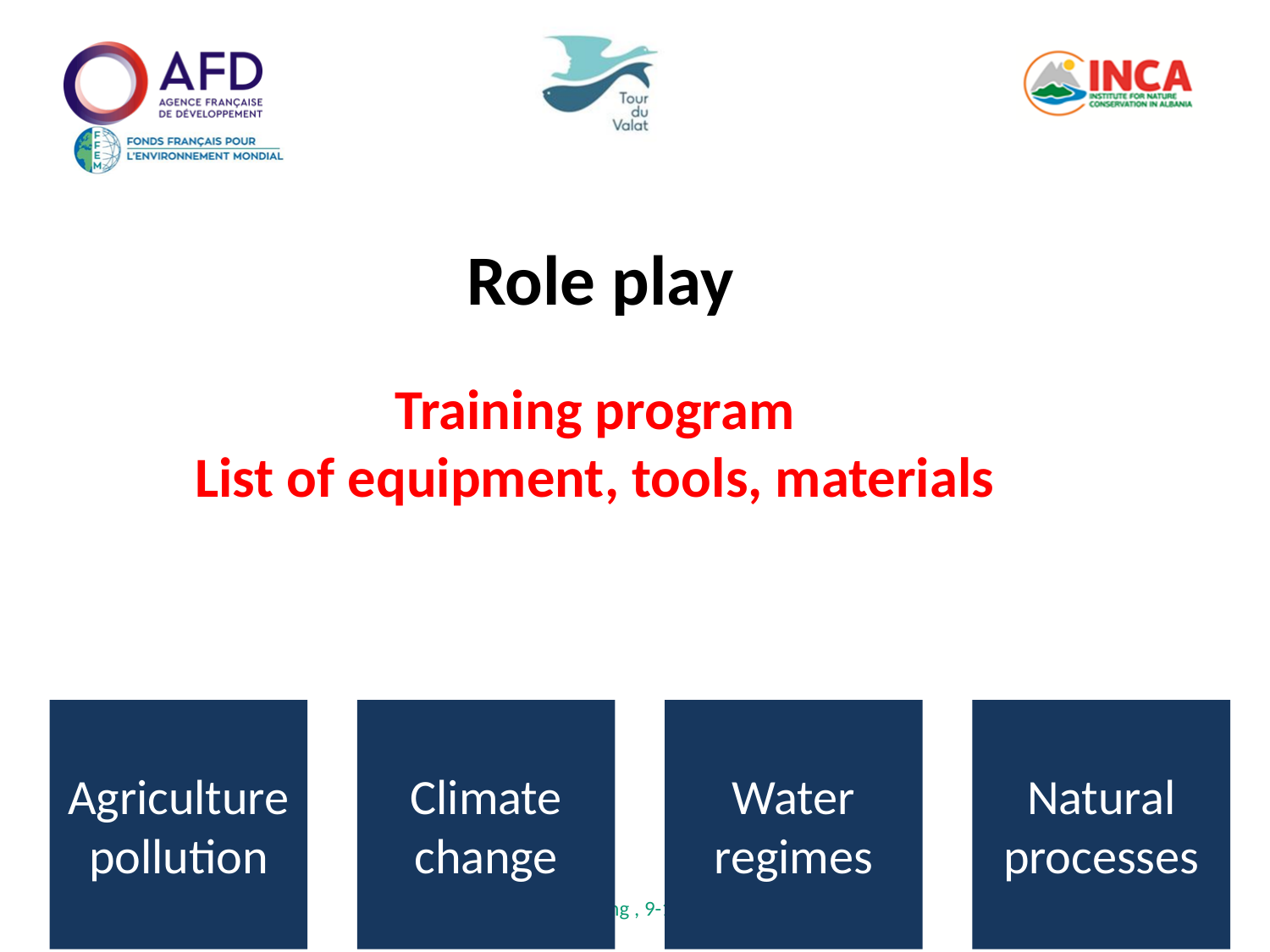

Role play
Training program
List of equipment, tools, materials

Agriculture pollution

Climate change

Water regimes

Natural processes

Tirana training , 9-11/10/2019
19